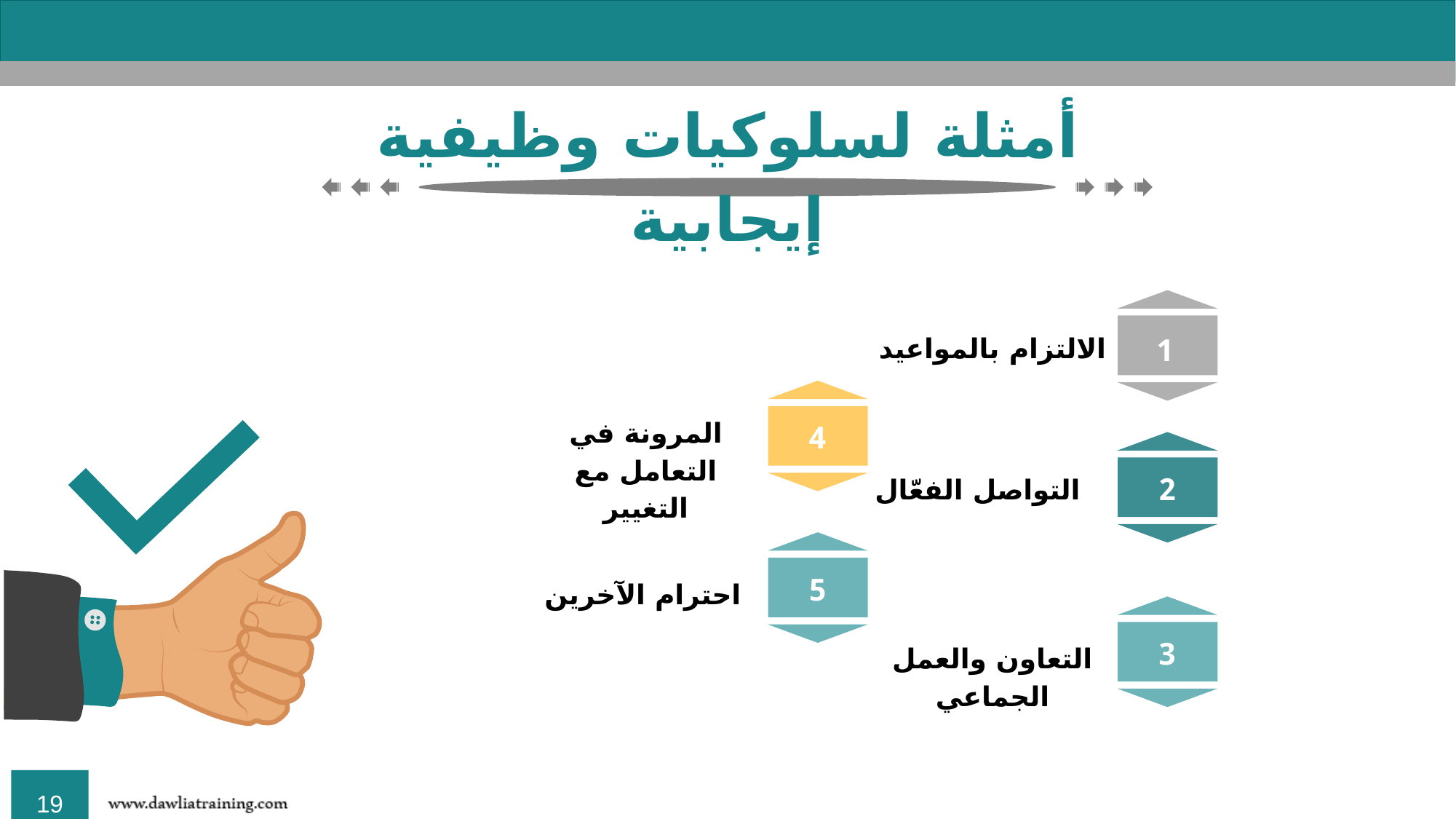

أمثلة لسلوكيات وظيفية إيجابية

1
الالتزام بالمواعيد

المرونة في التعامل مع التغيير
4

2
التواصل الفعّال

5
احترام الآخرين

3
التعاون والعمل الجماعي